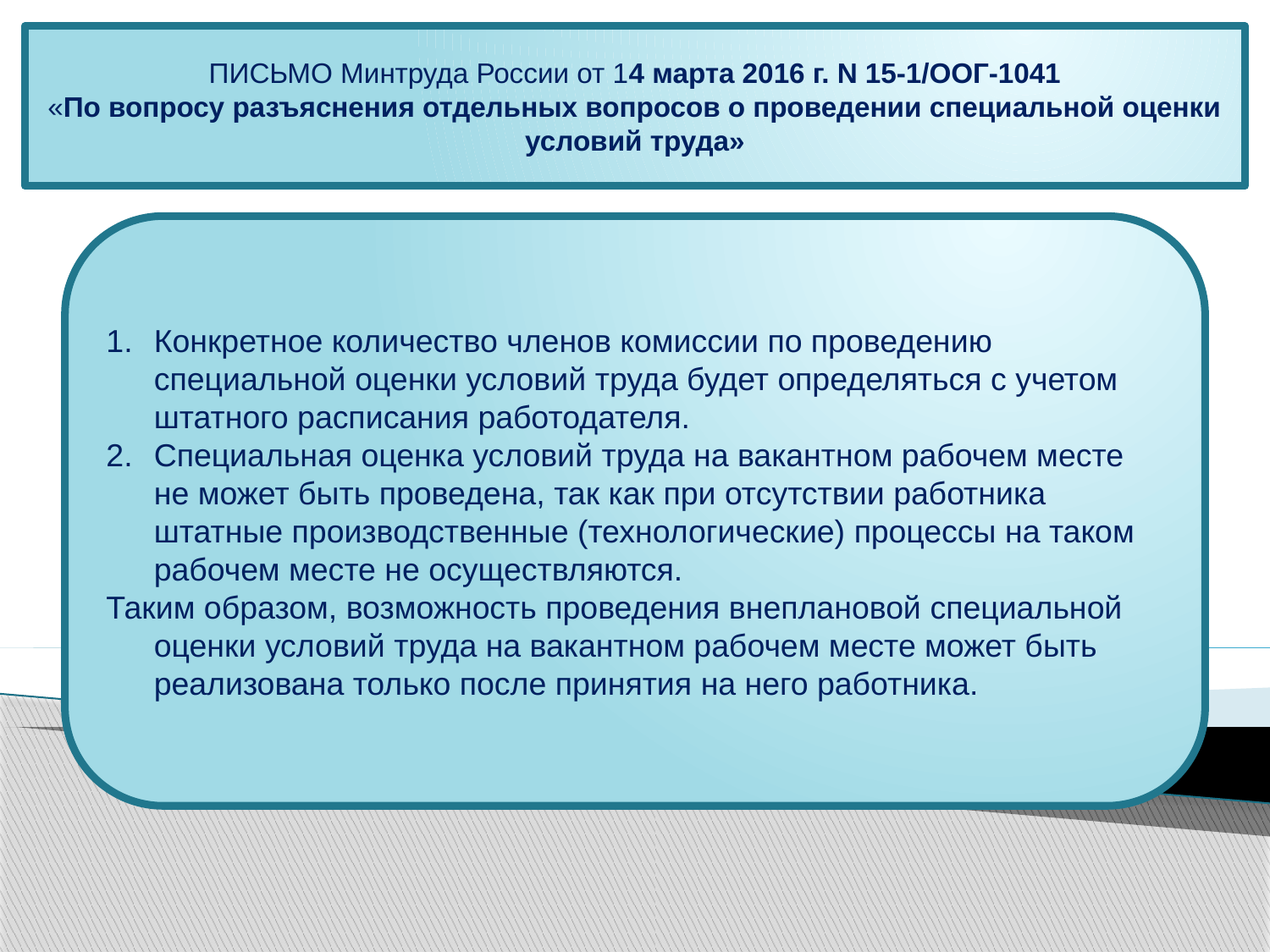

ПИСЬМО Минтруда России от 14 марта 2016 г. N 15-1/ООГ-1041
«По вопросу разъяснения отдельных вопросов о проведении специальной оценки условий труда»

Конкретное количество членов комиссии по проведению специальной оценки условий труда будет определяться с учетом штатного расписания работодателя.
Специальная оценка условий труда на вакантном рабочем месте не может быть проведена, так как при отсутствии работника штатные производственные (технологические) процессы на таком рабочем месте не осуществляются.
Таким образом, возможность проведения внеплановой специальной оценки условий труда на вакантном рабочем месте может быть реализована только после принятия на него работника.